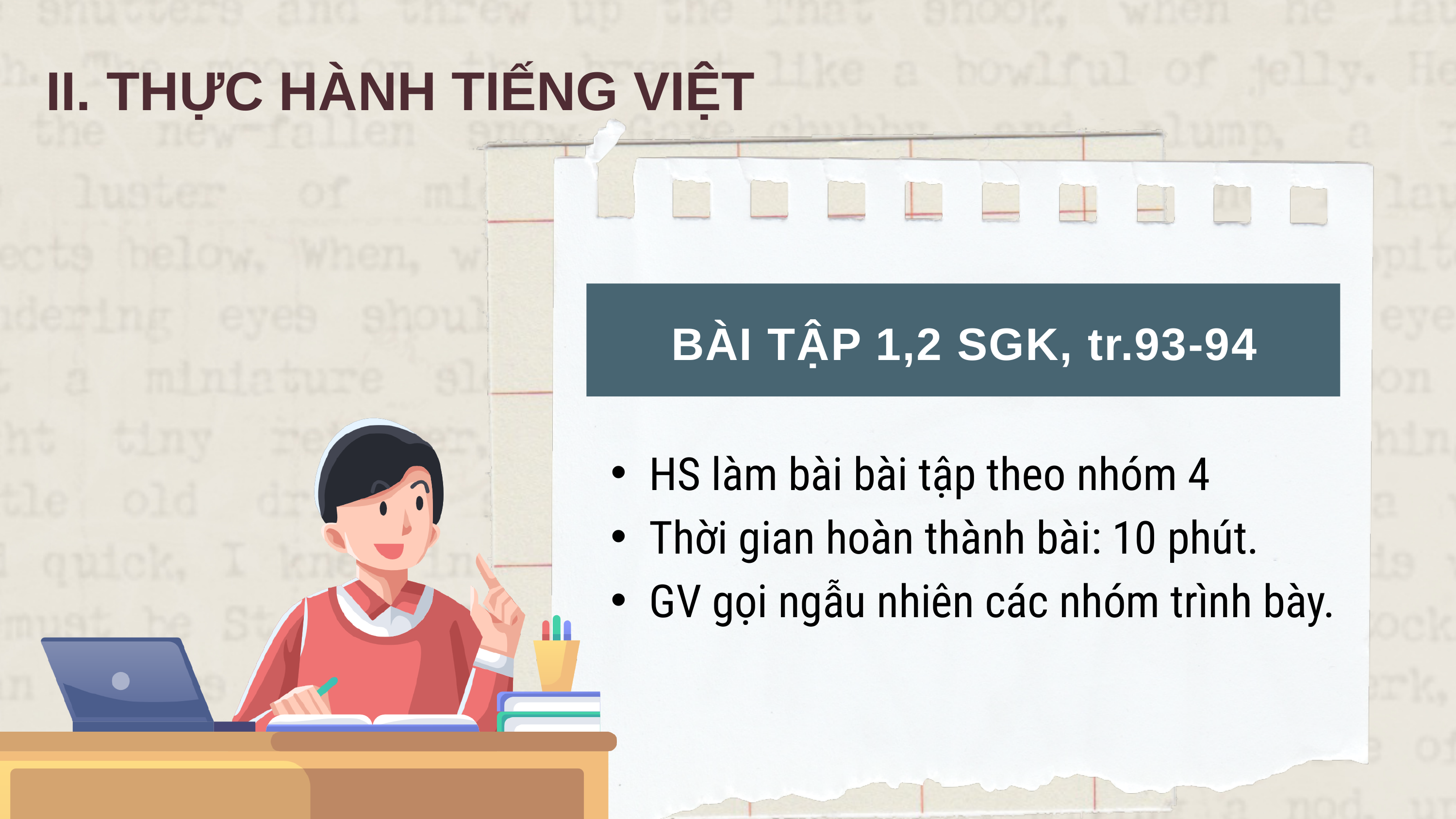

II. THỰC HÀNH TIẾNG VIỆT

BÀI TẬP 1,2 SGK, tr.93-94

HS làm bài bài tập theo nhóm 4
Thời gian hoàn thành bài: 10 phút.
GV gọi ngẫu nhiên các nhóm trình bày.